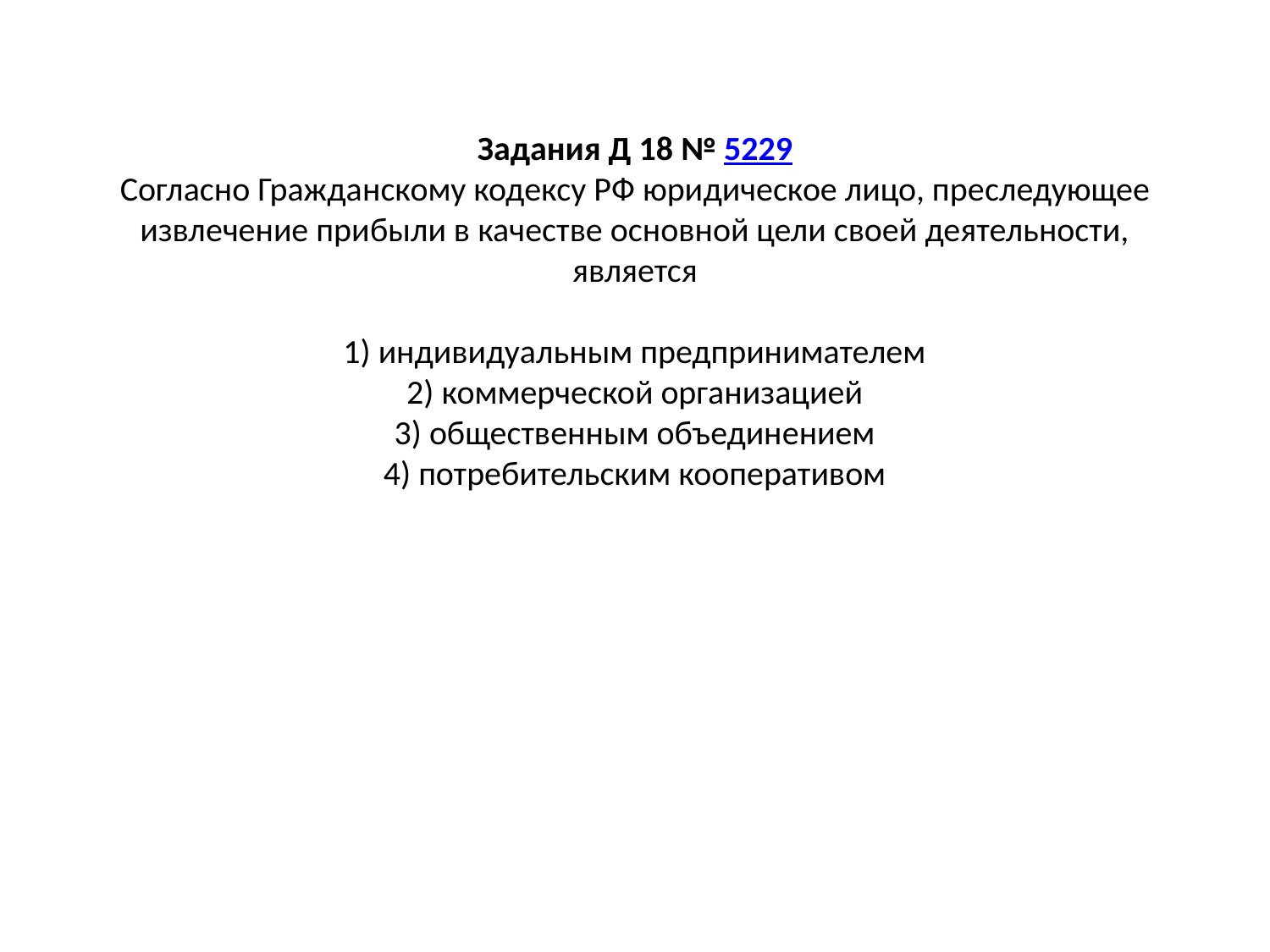

# Задания Д 18 № 5229 Согласно Граж­дан­ско­му кодексу РФ юри­ди­че­ское лицо, пре­сле­ду­ю­щее извлечение при­бы­ли в ка­че­стве основной цели своей деятельности, является   1) индивидуальным предпринимателем 2) коммерческой организацией 3) общественным объединением 4) потребительским кооперативом